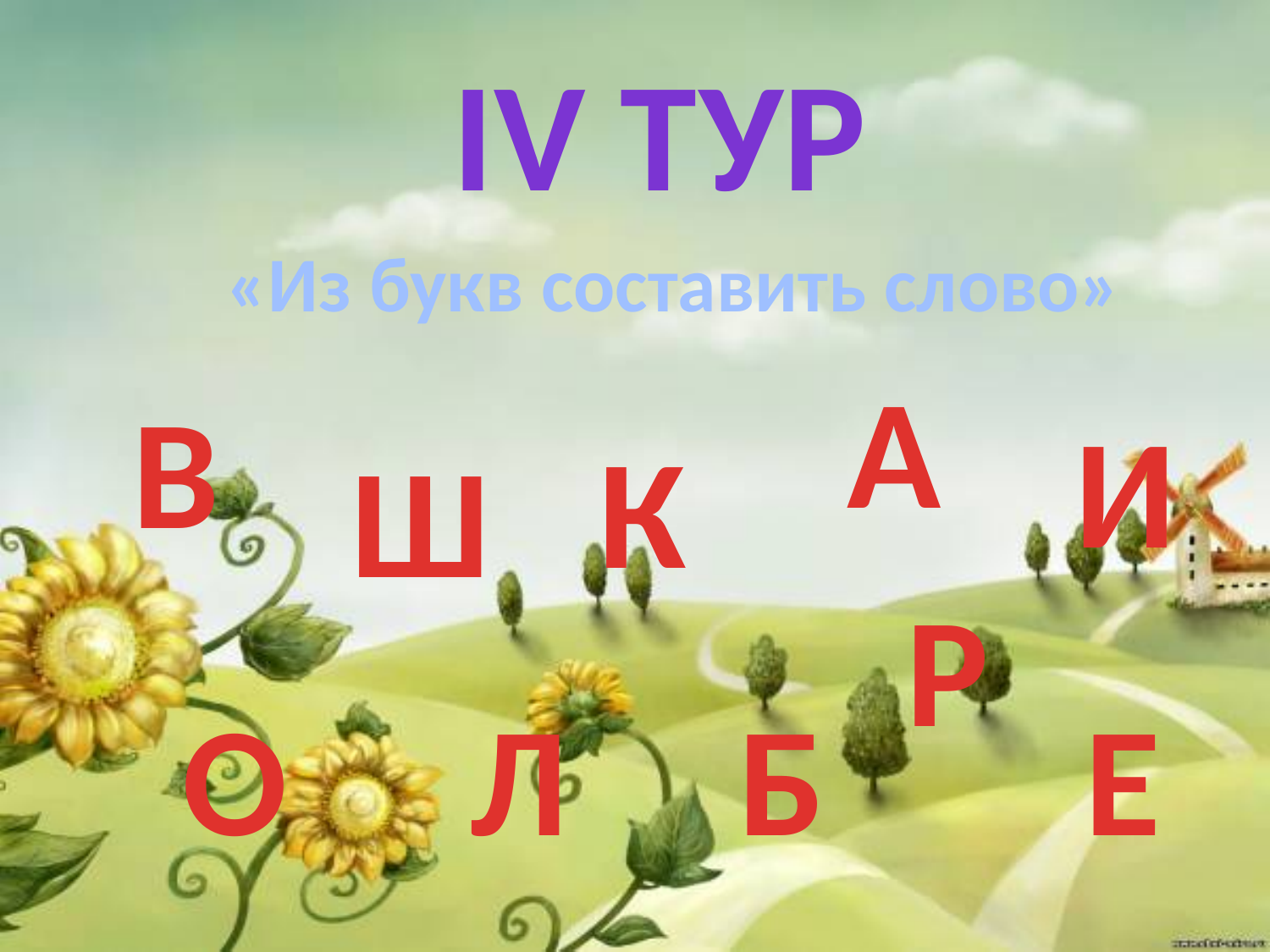

IV тур
«Из букв составить слово»
А
В
И
К
Ш
Р
О
Л
Б
Е